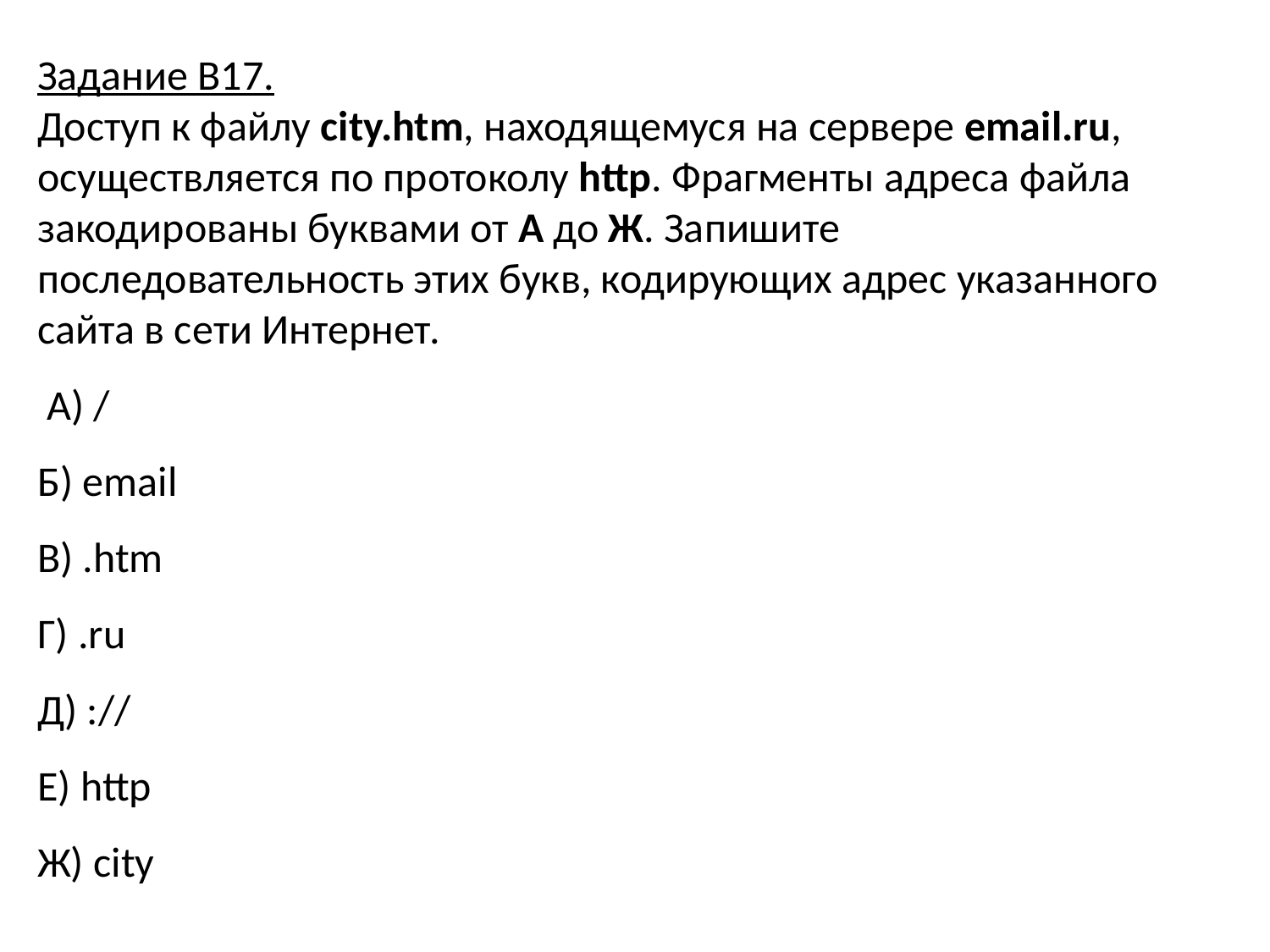

Задание В17.
Доступ к файлу city.htm, находящемуся на сервере email.ru, осуществляется по протоколу http. Фрагменты адреса файла закодированы буквами от А до Ж. Запишите последовательность этих букв, кодирующих адрес указанного сайта в сети Интернет.
 А) /
Б) email
В) .htm
Г) .ru
Д) ://
Е) http
Ж) city